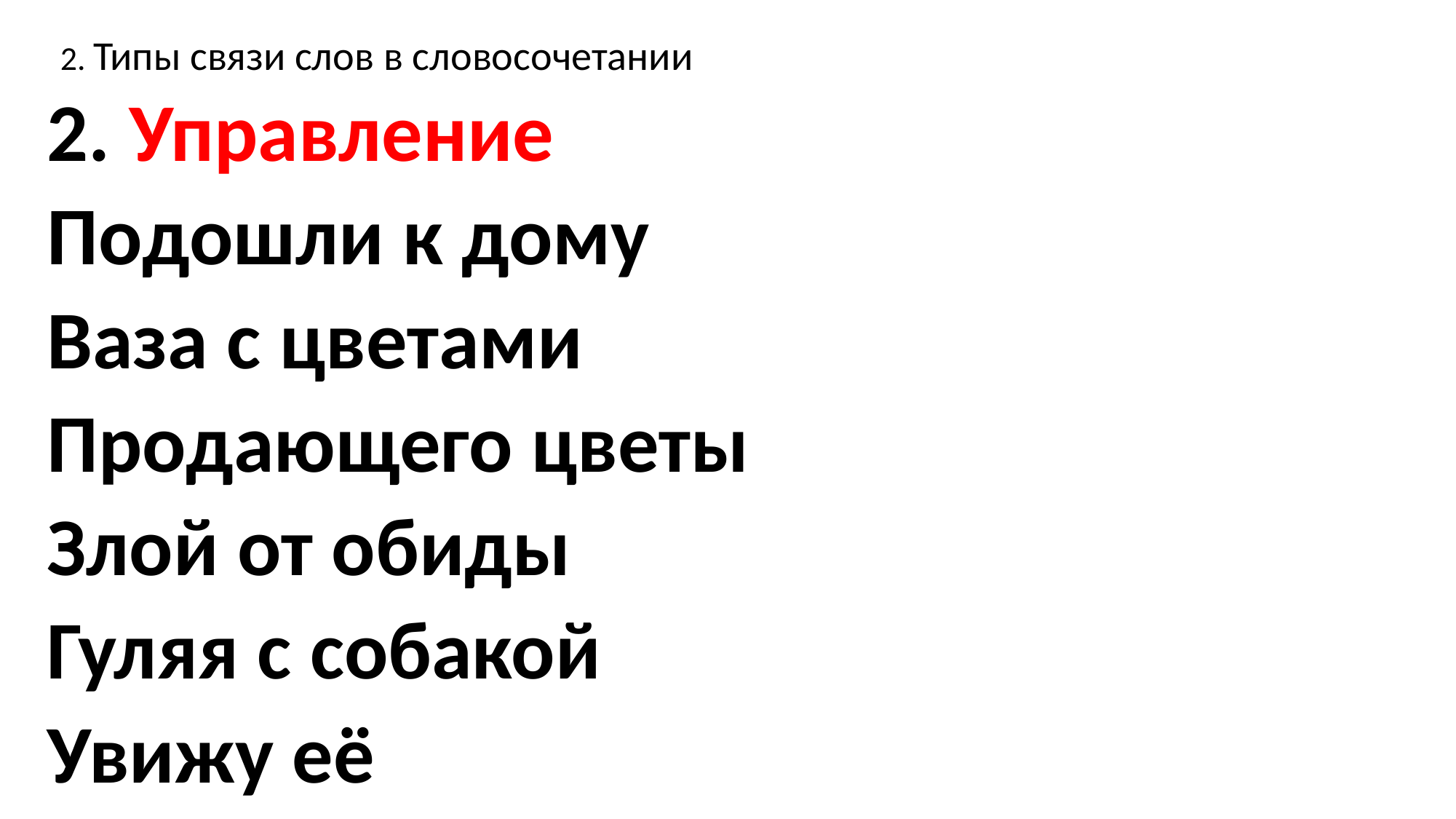

# 2. Типы связи слов в словосочетании
2. Управление
Подошли к дому
Ваза с цветами
Продающего цветы
Злой от обиды
Гуляя с собакой
Увижу её